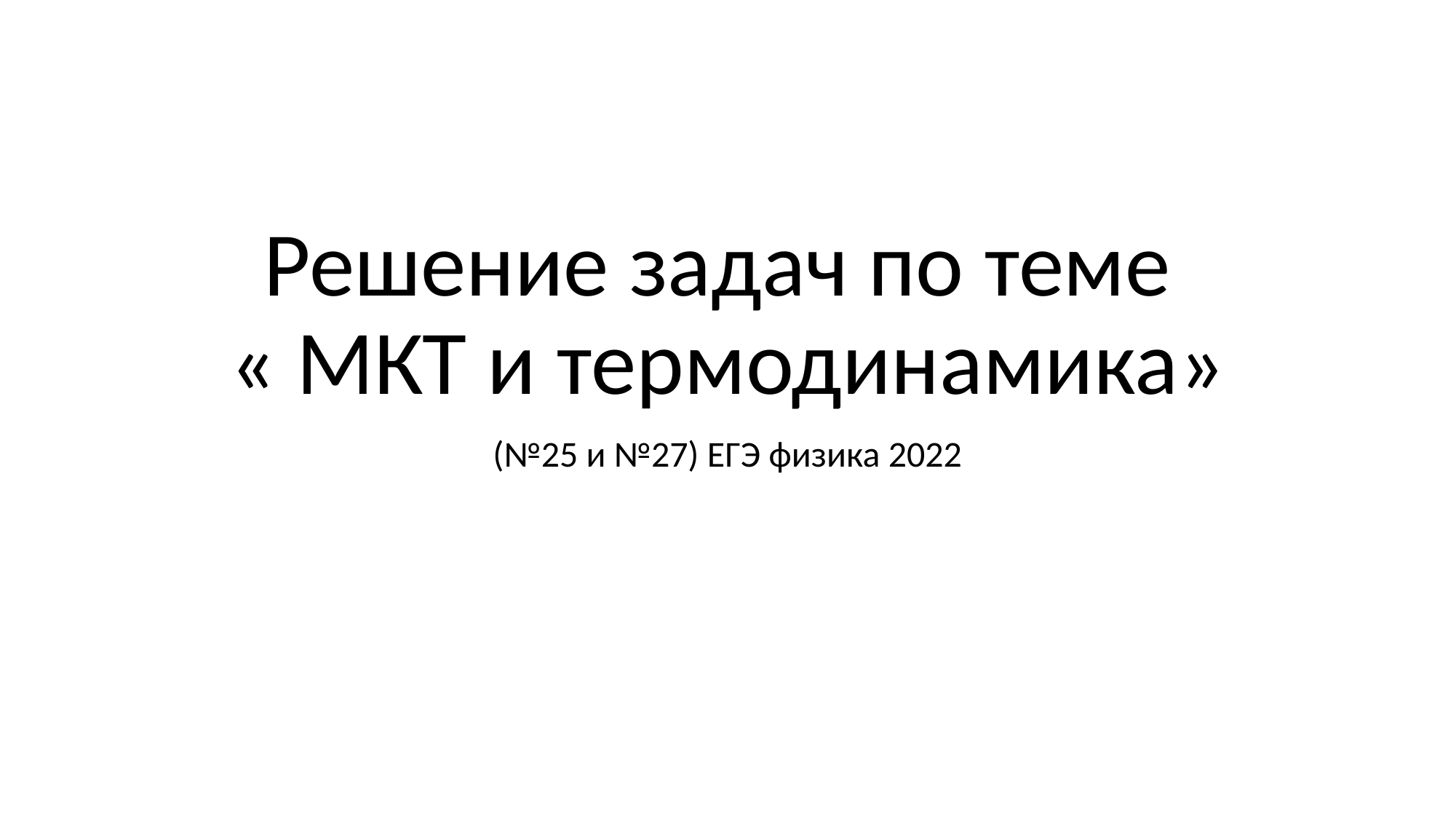

# Решение задач по теме « МКТ и термодинамика»
(№25 и №27) ЕГЭ физика 2022